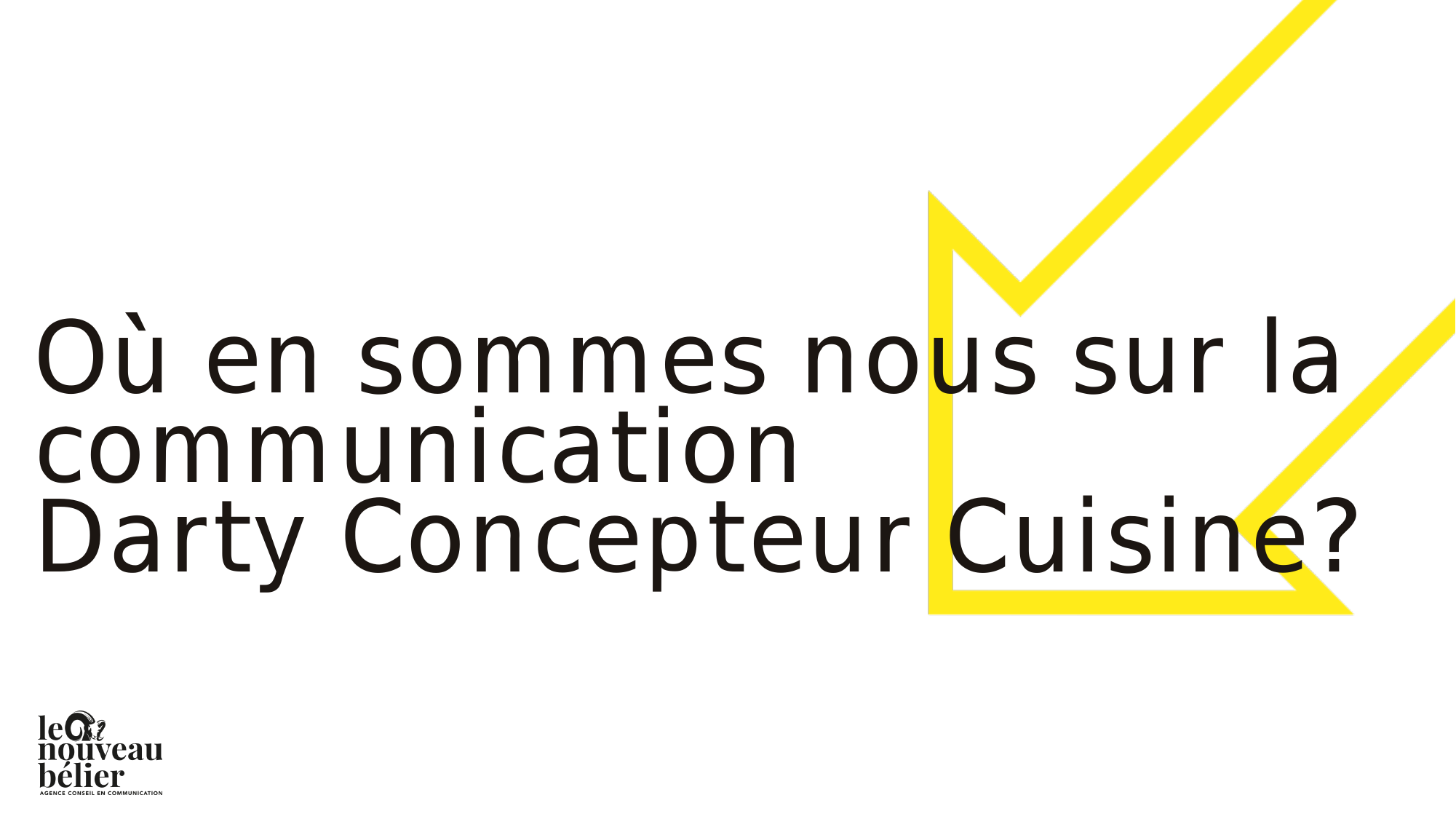

# Où en sommes nous sur la communication Darty Concepteur Cuisine?